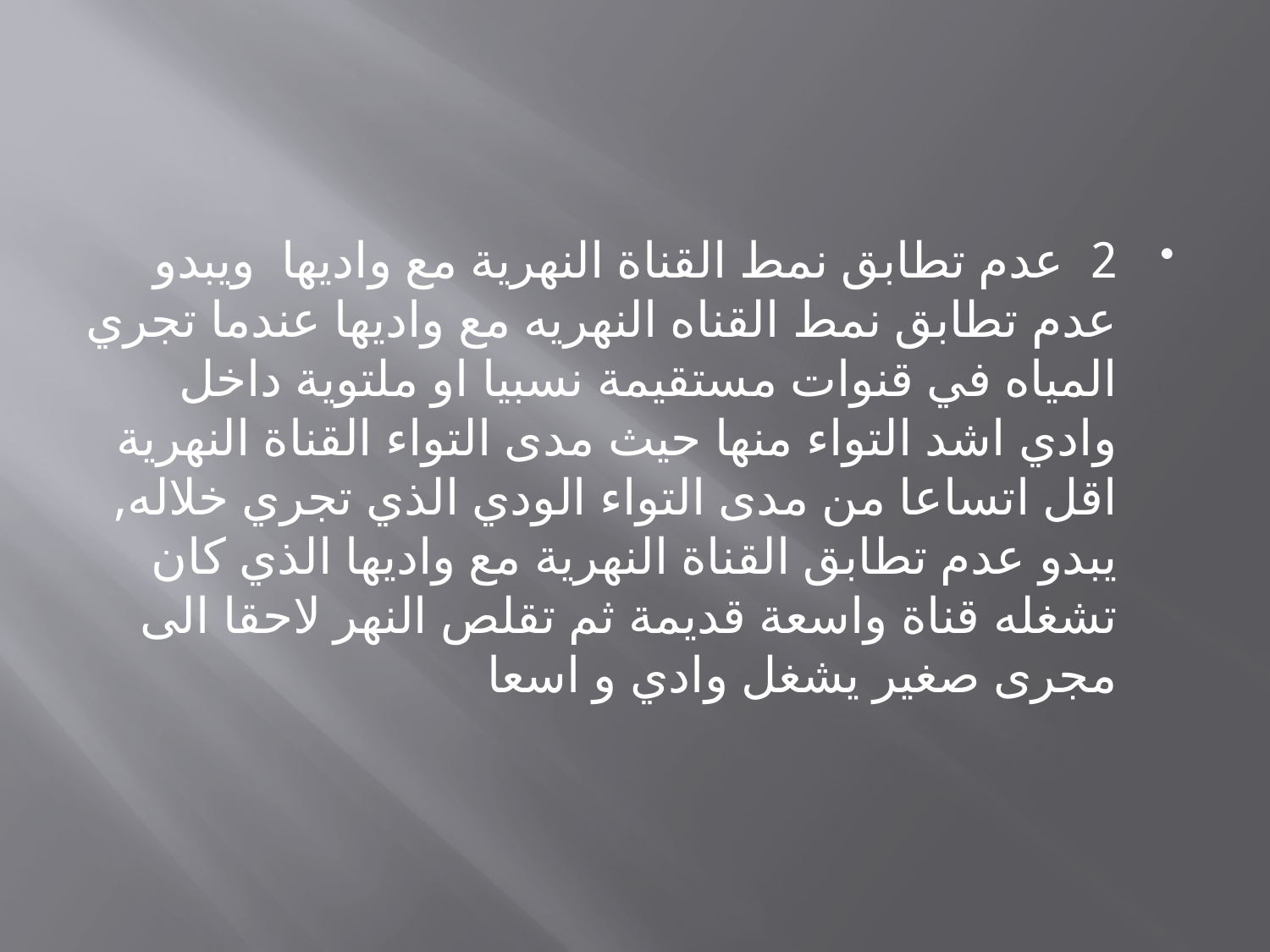

#
2	  عدم تطابق نمط القناة النهرية مع واديها  ويبدو عدم تطابق نمط القناه النهريه مع واديها عندما تجري المياه في قنوات مستقيمة نسبيا او ملتوية داخل وادي اشد التواء منها حيث مدى التواء القناة النهرية اقل اتساعا من مدى التواء الودي الذي تجري خلاله, يبدو عدم تطابق القناة النهرية مع واديها الذي كان تشغله قناة واسعة قديمة ثم تقلص النهر لاحقا الى مجرى صغير يشغل وادي و اسعا